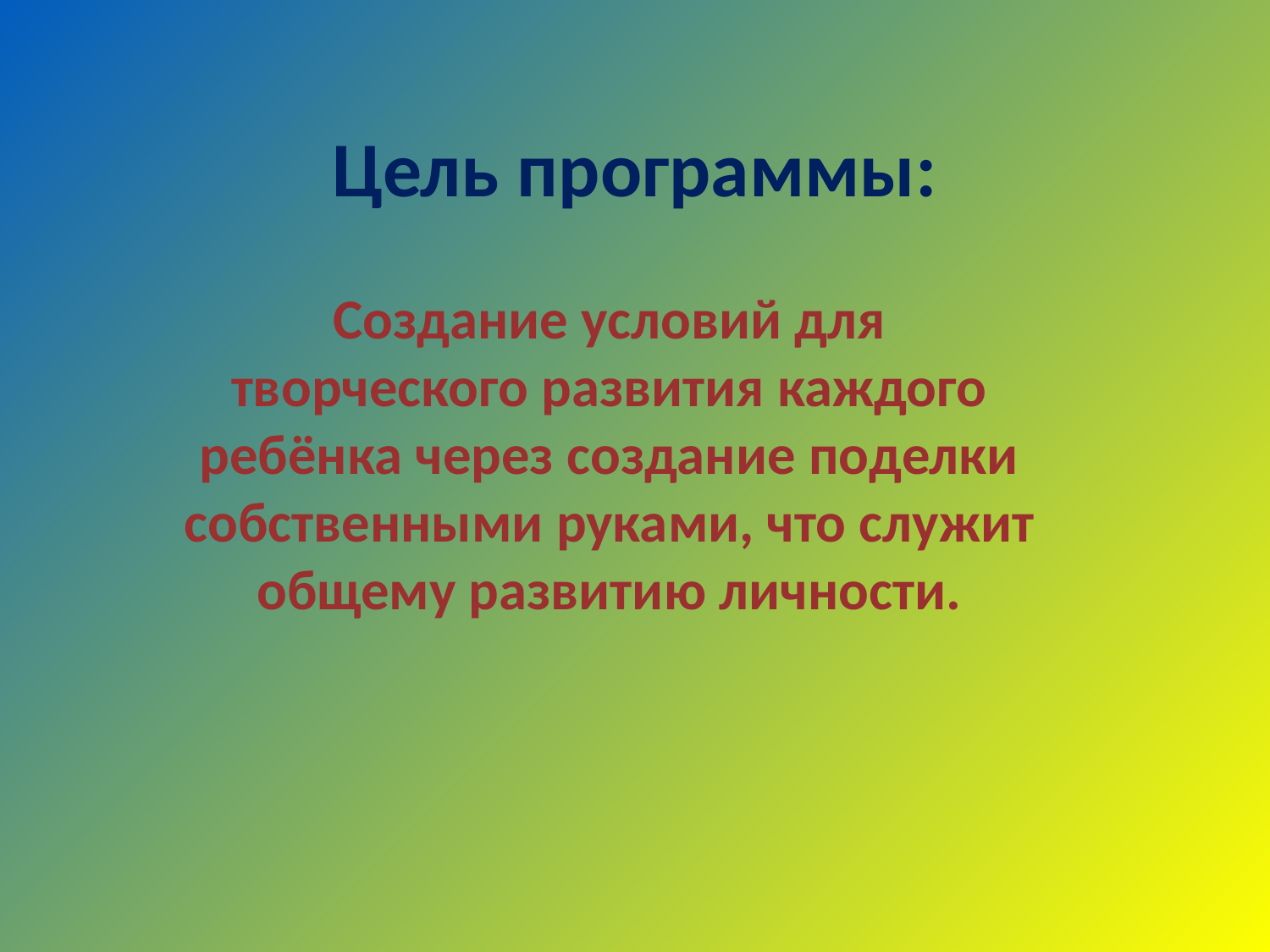

# Цель программы:
Создание условий для творческого развития каждого ребёнка через создание поделки собственными руками, что служит общему развитию личности.